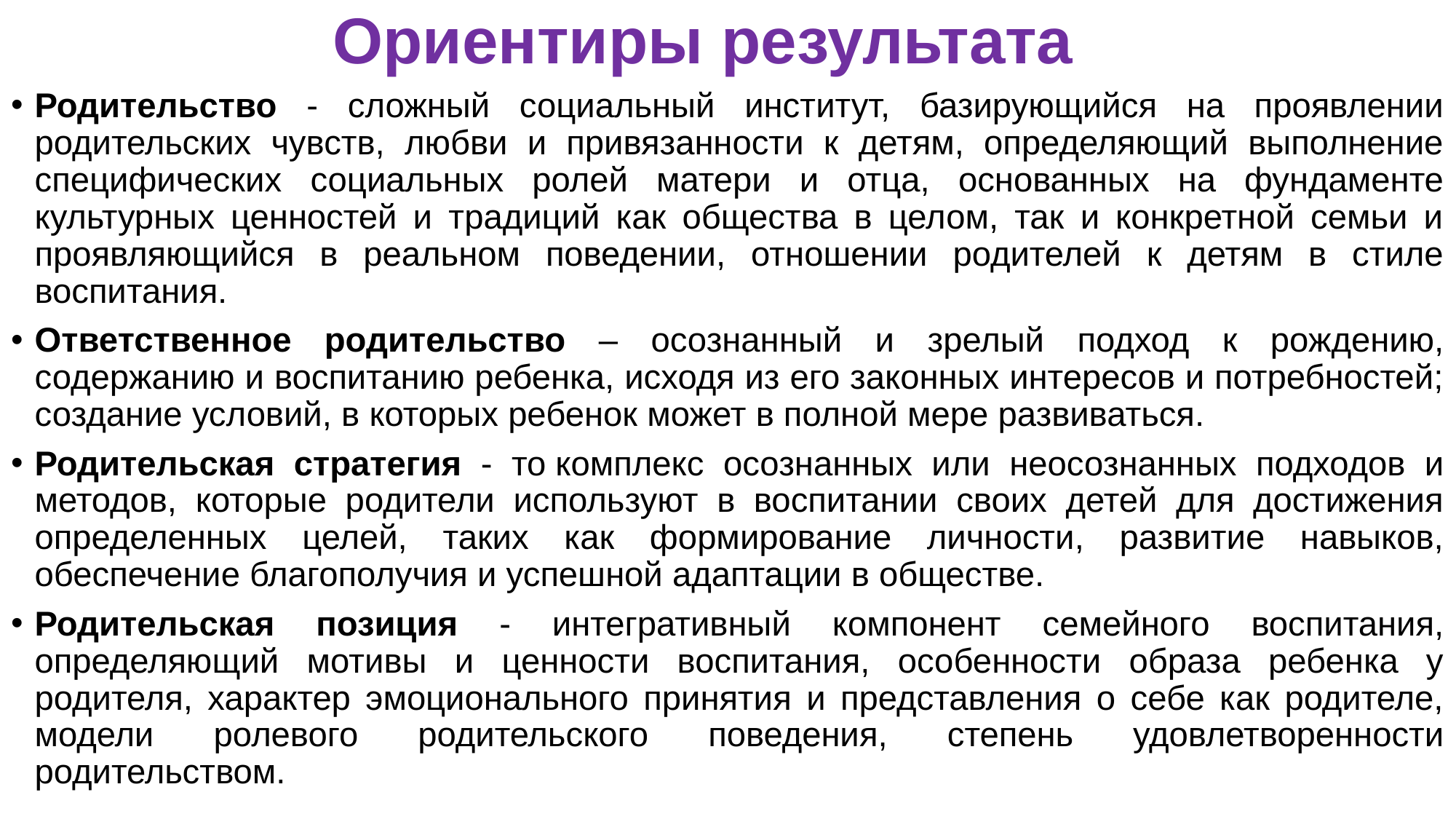

# Ориентиры результата
Родительство - сложный социальный институт, базирующийся на проявлении родительских чувств, любви и привязанности к детям, определяющий выполнение специфических социальных ролей матери и отца, основанных на фундаменте культурных ценностей и традиций как общества в целом, так и конкретной семьи и проявляющийся в реальном поведении, отношении родителей к детям в стиле воспитания.
Ответственное родительство – осознанный и зрелый подход к рождению, содержанию и воспитанию ребенка, исходя из его законных интересов и потребностей; создание условий, в которых ребенок может в полной мере развиваться.
Родительская стратегия - то комплекс осознанных или неосознанных подходов и методов, которые родители используют в воспитании своих детей для достижения определенных целей, таких как формирование личности, развитие навыков, обеспечение благополучия и успешной адаптации в обществе.
Родительская позиция - интегративный компонент семейного воспитания, определяющий мотивы и ценности воспитания, особенности образа ребенка у родителя, характер эмоционального принятия и представления о себе как родителе, модели ролевого родительского поведения, степень удовлетворенности родительством.